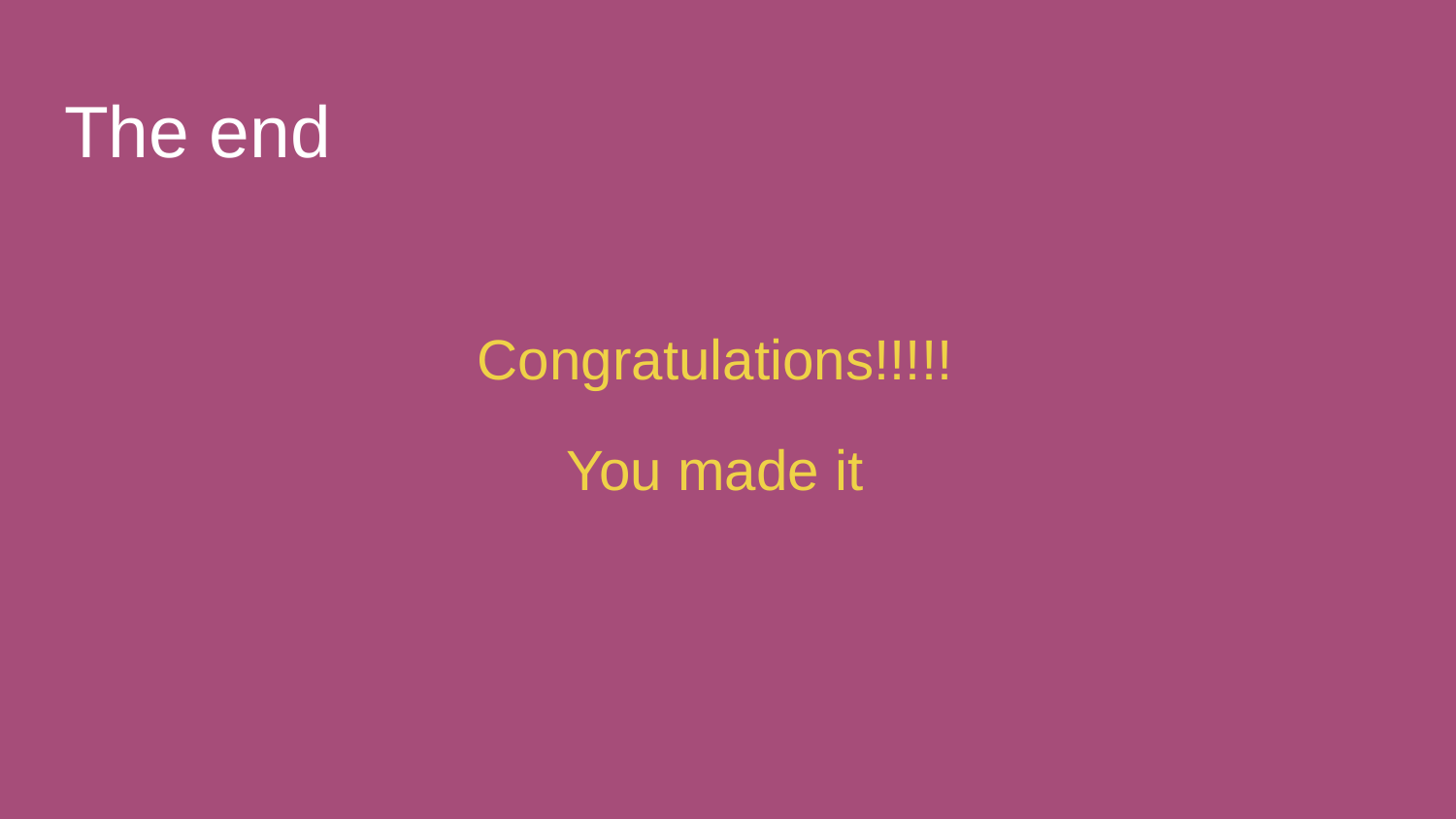

# The end

Congratulations!!!!!
You made it